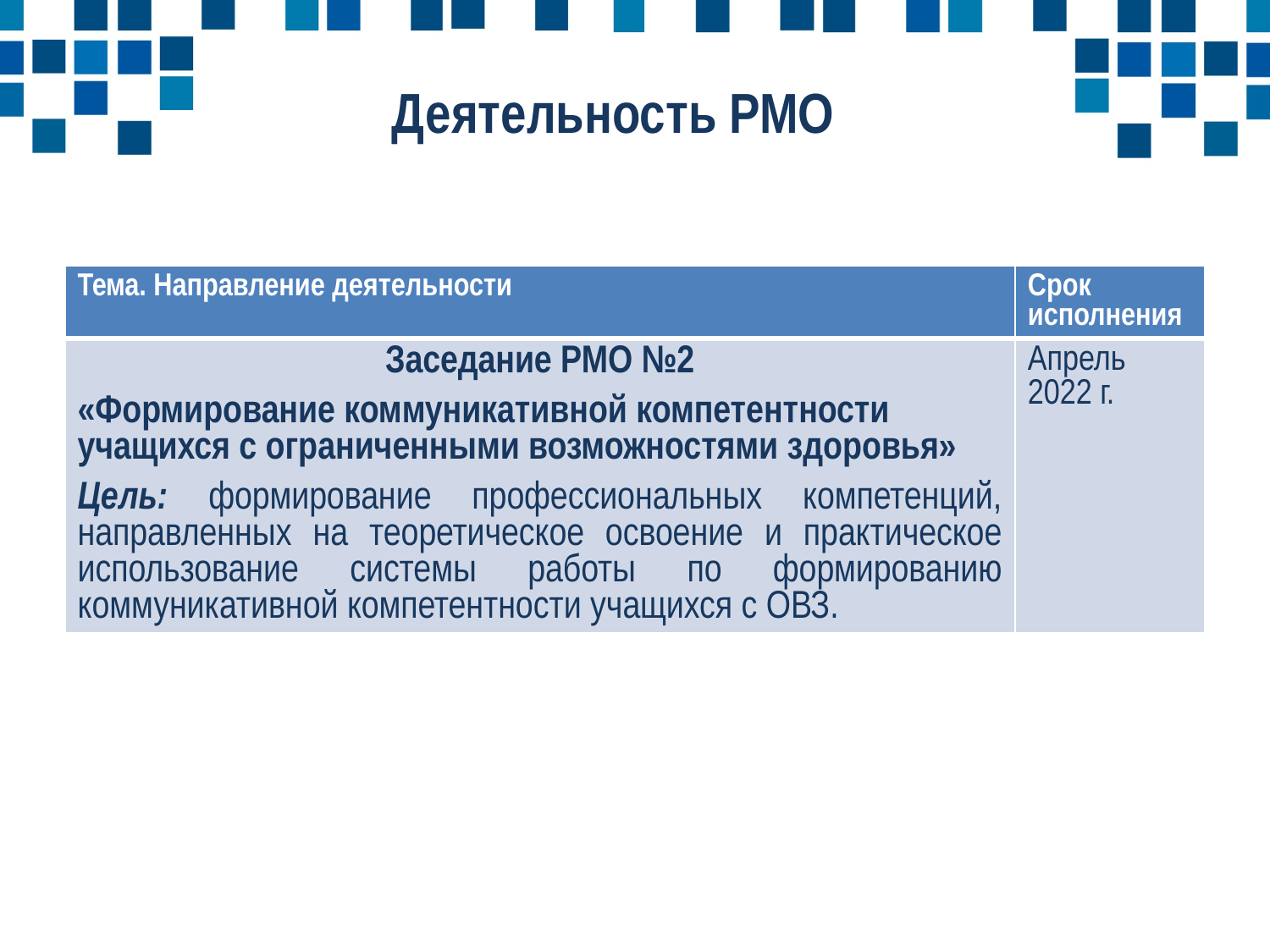

Деятельность РМО
| Тема. Направление деятельности | Срок исполнения |
| --- | --- |
| Заседание РМО №2 «Формирование коммуникативной компетентности учащихся с ограниченными возможностями здоровья» Цель: формирование профессиональных компетенций, направленных на теоретическое освоение и практическое использование системы работы по формированию коммуникативной компетентности учащихся с ОВЗ. | Апрель 2022 г. |